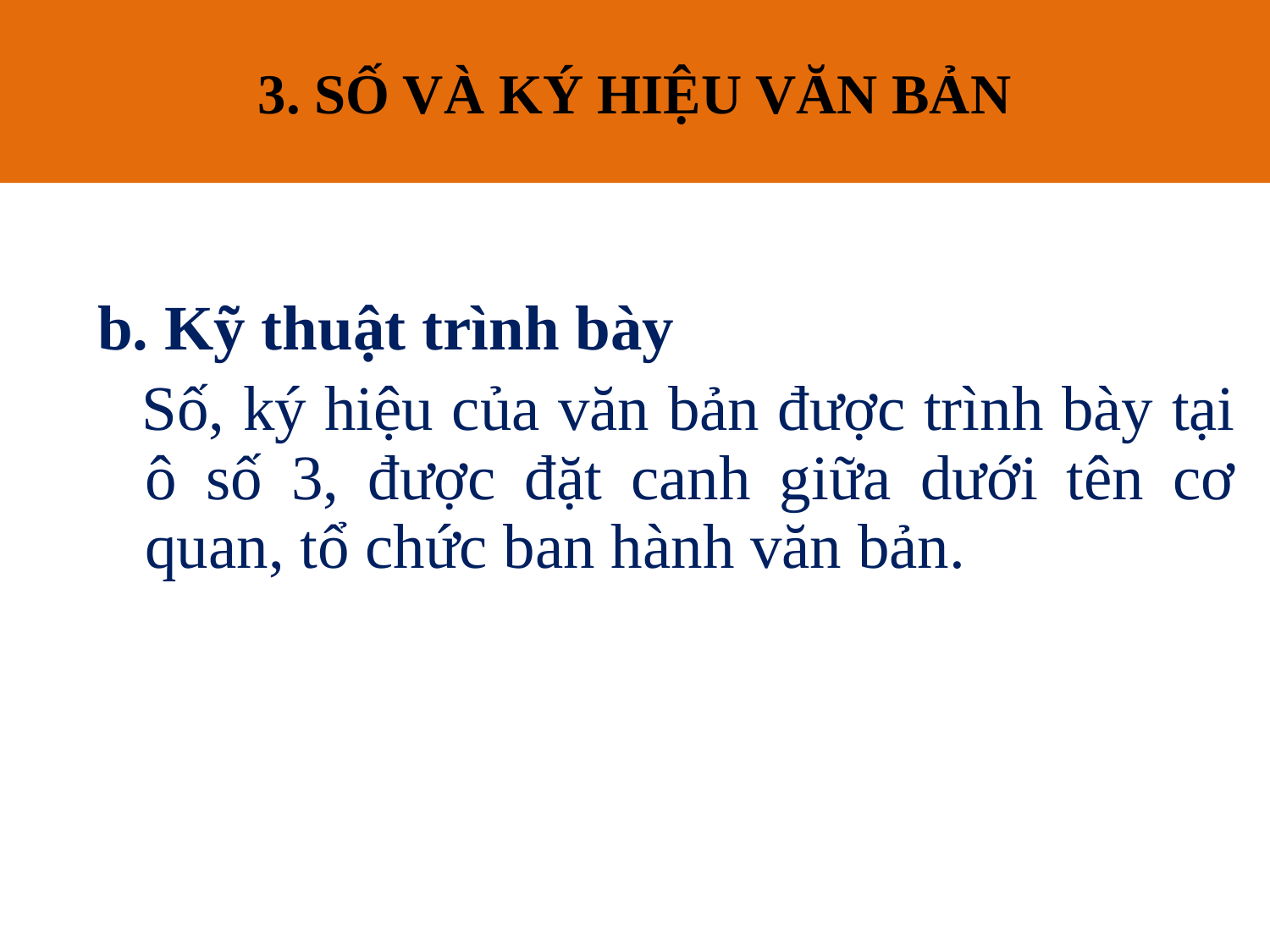

# 3. SỐ VÀ KÝ HIỆU VĂN BẢN

3. SỐ VÀ KÝ HIỆU CỦA VĂN BẢN

b. Kỹ thuật trình bày
   Số, ký hiệu của văn bản được trình bày tại ô số 3, được đặt canh giữa dưới tên cơ quan, tổ chức ban hành văn bản.